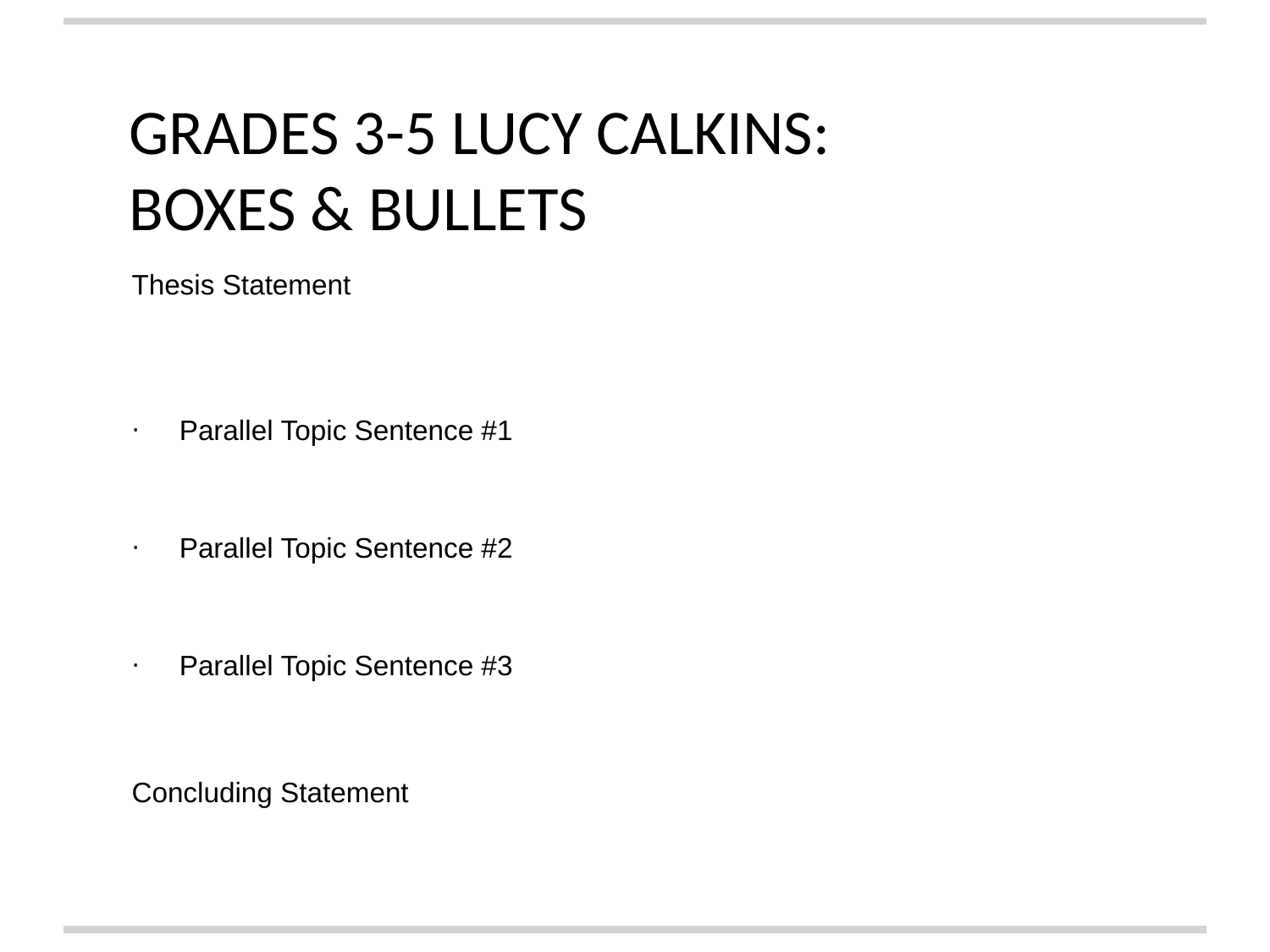

GRADES 3-5 LUCY CALKINS:
BOXES & BULLETS

| Thesis Statement |
| --- |
| Parallel Topic Sentence #1 |
| Parallel Topic Sentence #2 |
| Parallel Topic Sentence #3 |
| Concluding Statement |